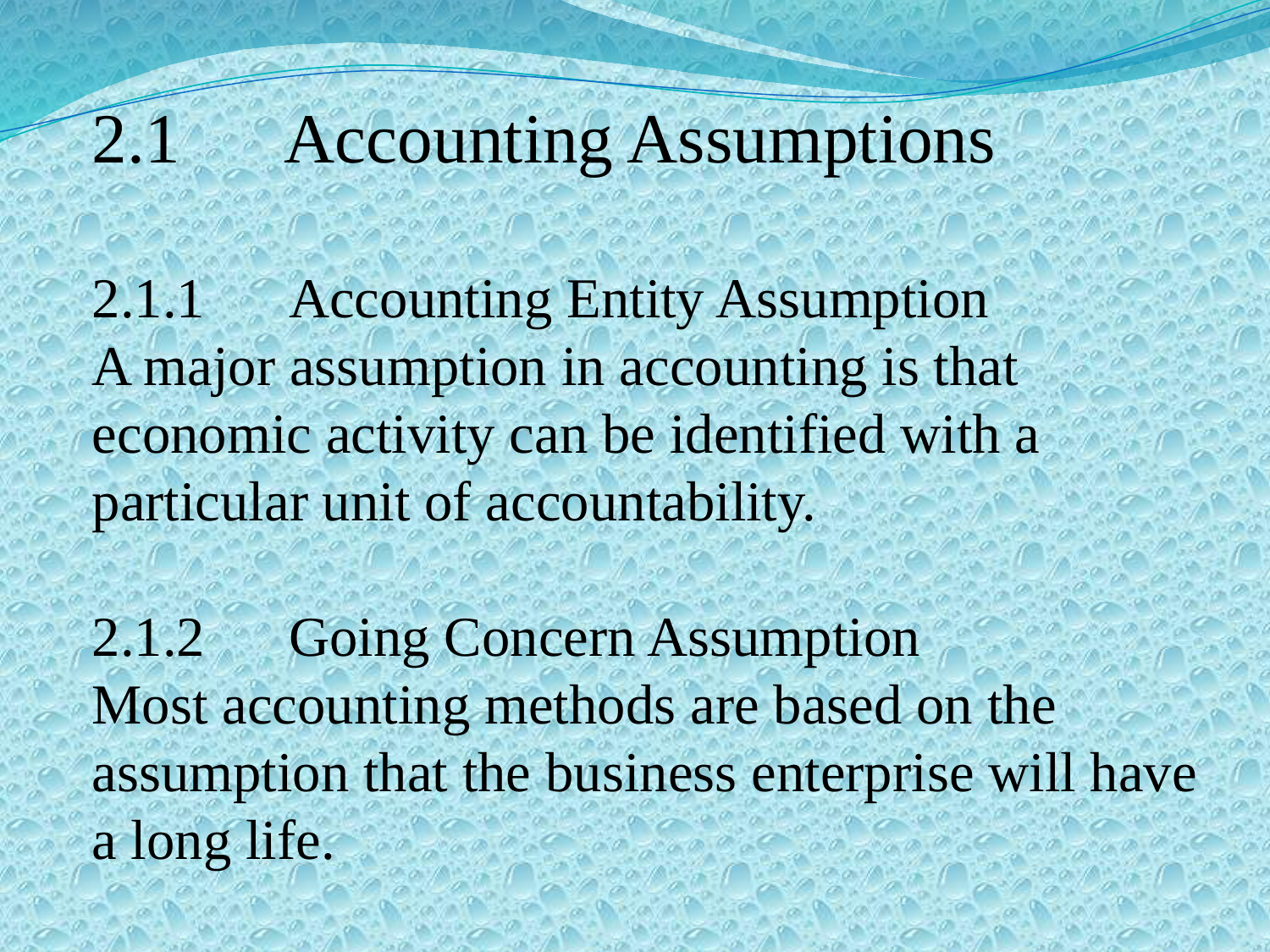

2.1　Accounting Assumptions

2.1.1　Accounting Entity Assumption
A major assumption in accounting is that economic activity can be identified with a particular unit of accountability.

2.1.2　Going Concern Assumption
Most accounting methods are based on the assumption that the business enterprise will have a long life.